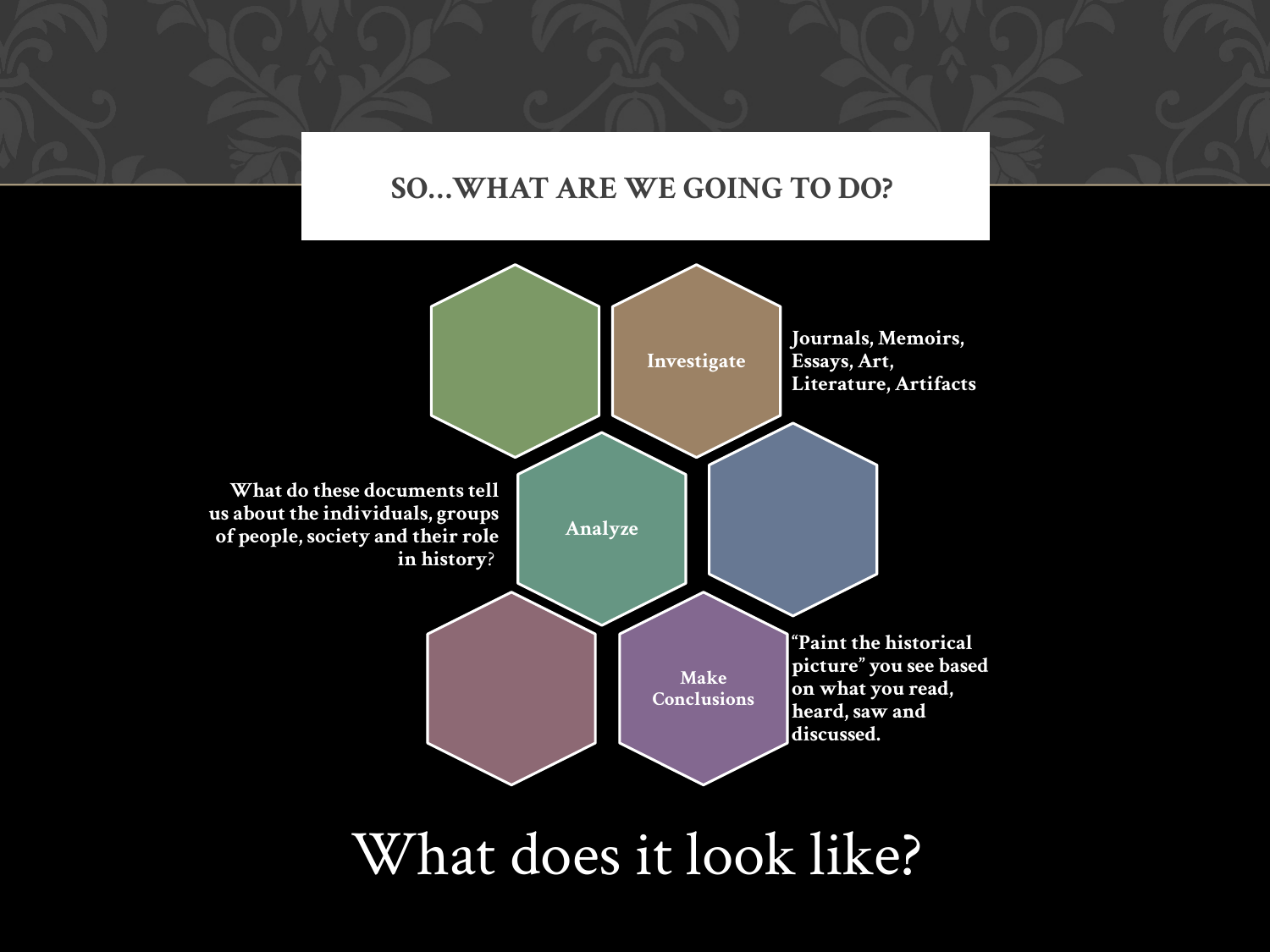

# So…what are we going to do?
Investigate
Journals, Memoirs, Essays, Art, Literature, Artifacts

Analyze
What do these documents tell us about the individuals, groups of people, society and their role in history?

Make Conclusions
“Paint the historical picture” you see based on what you read, heard, saw and discussed.

What does it look like?